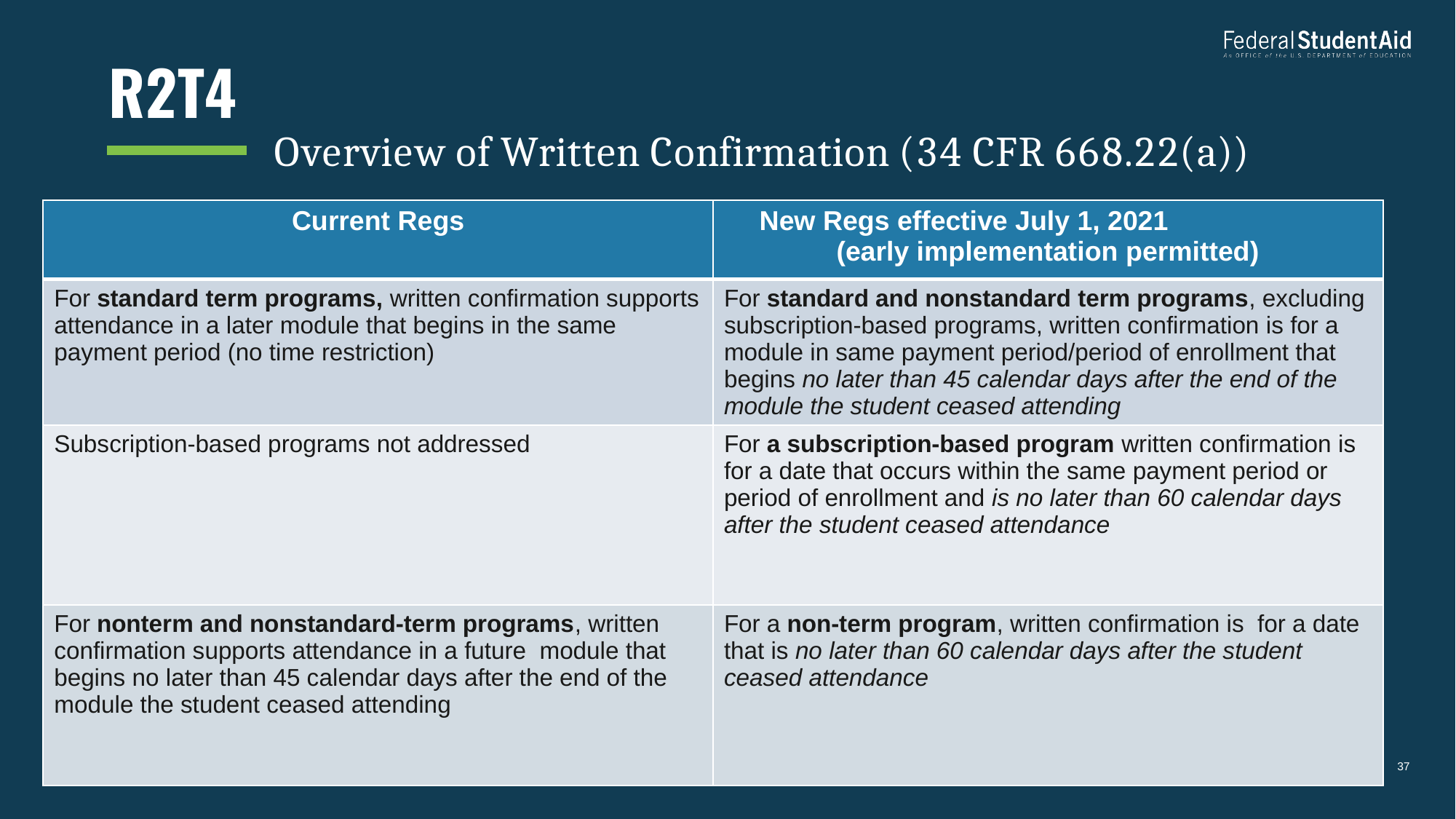

# R2t4
Overview of Written Confirmation (34 CFR 668.22(a))
| Current Regs | New Regs effective July 1, 2021 (early implementation permitted) |
| --- | --- |
| For standard term programs, written confirmation supports attendance in a later module that begins in the same payment period (no time restriction) | For standard and nonstandard term programs, excluding subscription-based programs, written confirmation is for a module in same payment period/period of enrollment that begins no later than 45 calendar days after the end of the module the student ceased attending |
| Subscription-based programs not addressed | For a subscription-based program written confirmation is for a date that occurs within the same payment period or period of enrollment and is no later than 60 calendar days after the student ceased attendance |
| For nonterm and nonstandard-term programs, written confirmation supports attendance in a future module that begins no later than 45 calendar days after the end of the module the student ceased attending | For a non-term program, written confirmation is for a date that is no later than 60 calendar days after the student ceased attendance |
37